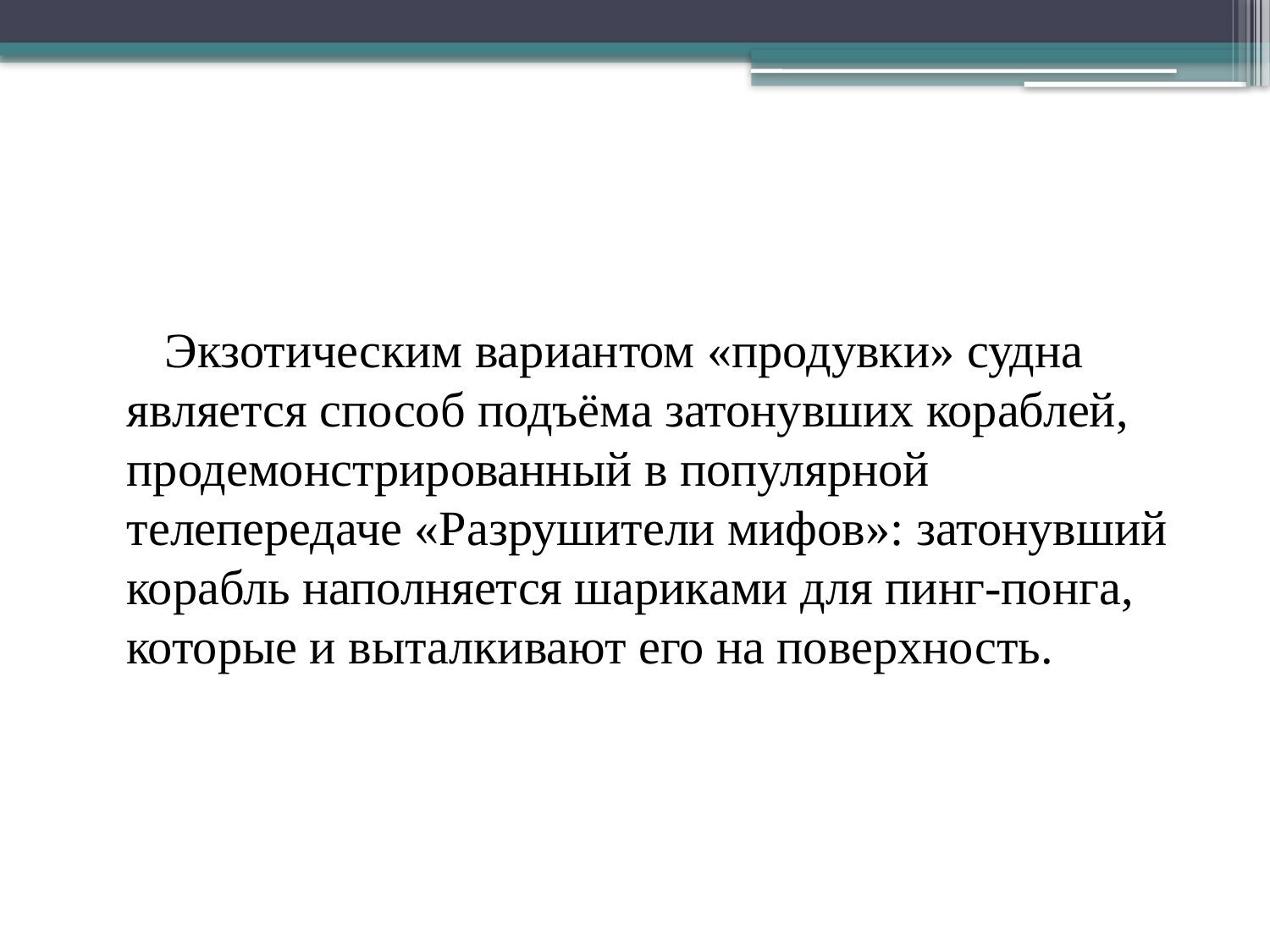

#
      Экзотическим вариантом «продувки» судна является способ подъёма затонувших кораблей, продемонстрированный в популярной телепередаче «Разрушители мифов»: затонувший корабль наполняется шариками для пинг-понга, которые и выталкивают его на поверхность.